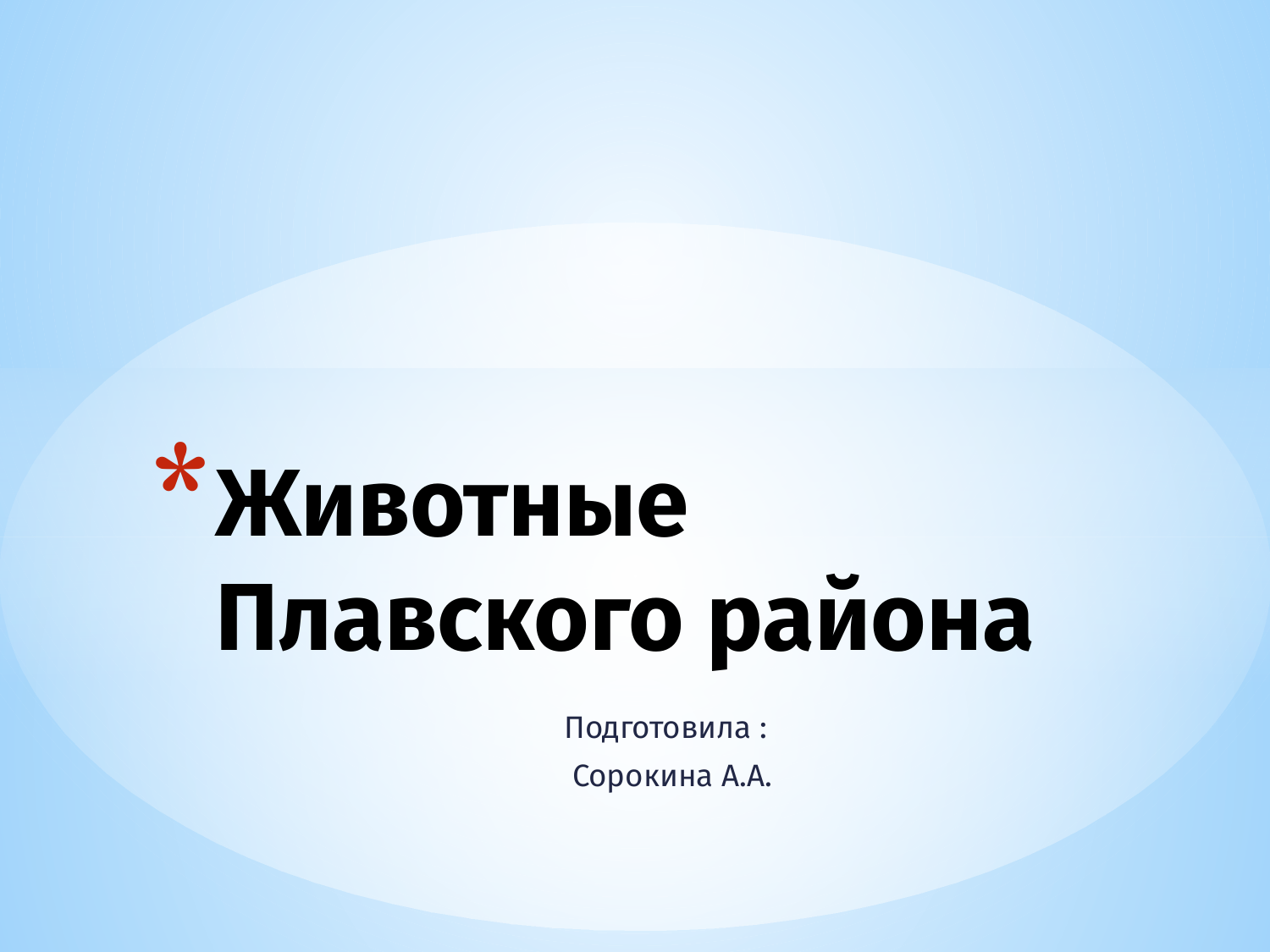

# Животные Плавского района
                                          Подготовила :
                                           Сорокина А.А.